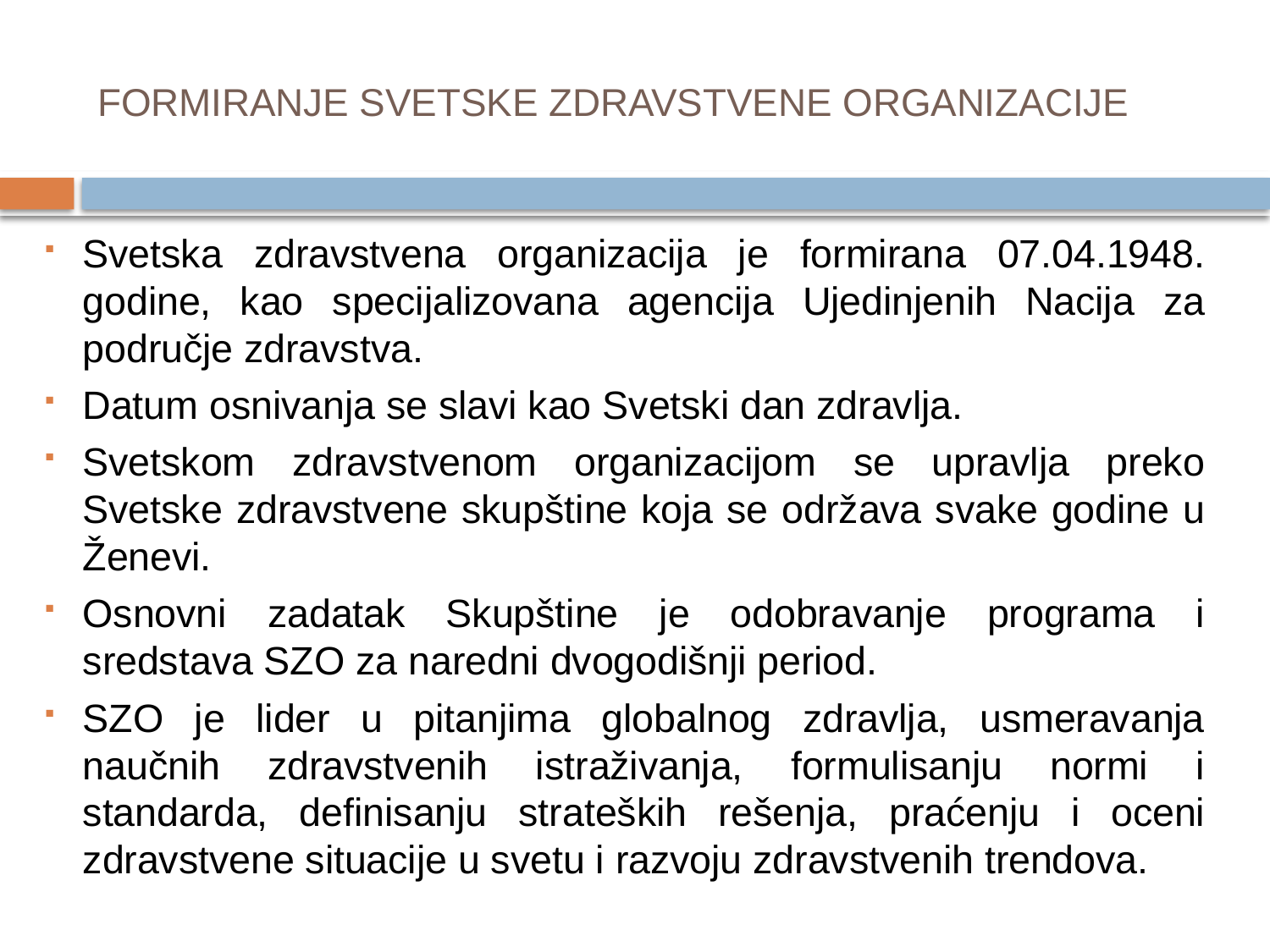

# FORMIRANJE SVETSKE ZDRAVSTVENE ORGANIZACIJE
Svetska zdravstvena organizacija je formirana 07.04.1948. godine, kao specijalizovana agencija Ujedinjenih Nacija za područje zdravstva.
Datum osnivanja se slavi kao Svetski dan zdravlja.
Svetskom zdravstvenom organizacijom se upravlja preko Svetske zdravstvene skupštine koja se održava svake godine u Ženevi.
Osnovni zadatak Skupštine je odobravanje programa i sredstava SZO za naredni dvogodišnji period.
SZO je lider u pitanjima globalnog zdravlja, usmeravanja naučnih zdravstvenih istraživanja, formulisanju normi i standarda, definisanju strateških rešenja, praćenju i oceni zdravstvene situacije u svetu i razvoju zdravstvenih trendova.